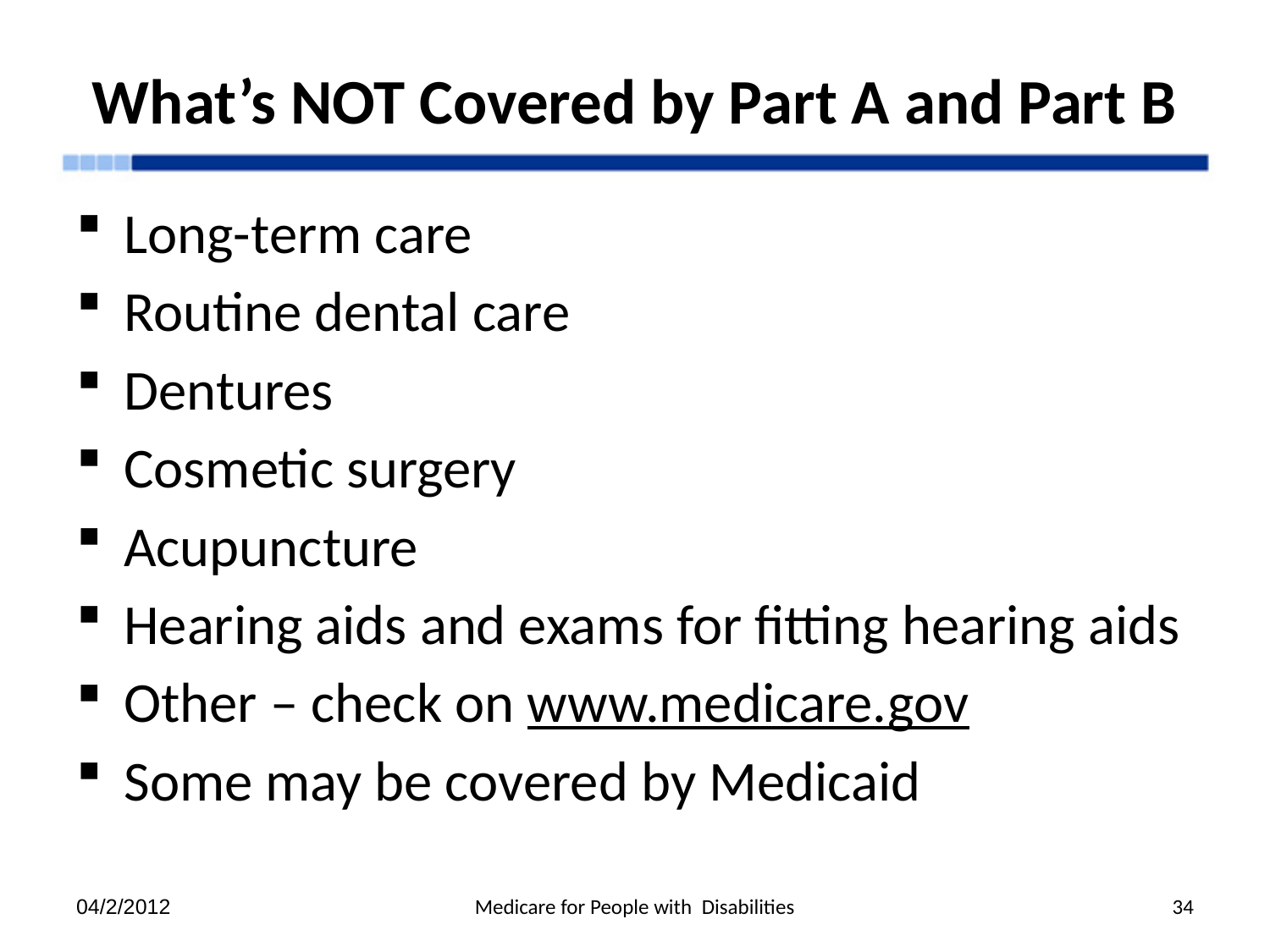

# What’s NOT Covered by Part A and Part B
Long-term care
Routine dental care
Dentures
Cosmetic surgery
Acupuncture
Hearing aids and exams for fitting hearing aids
Other – check on www.medicare.gov
Some may be covered by Medicaid
04/2/2012
Medicare for People with  Disabilities
34